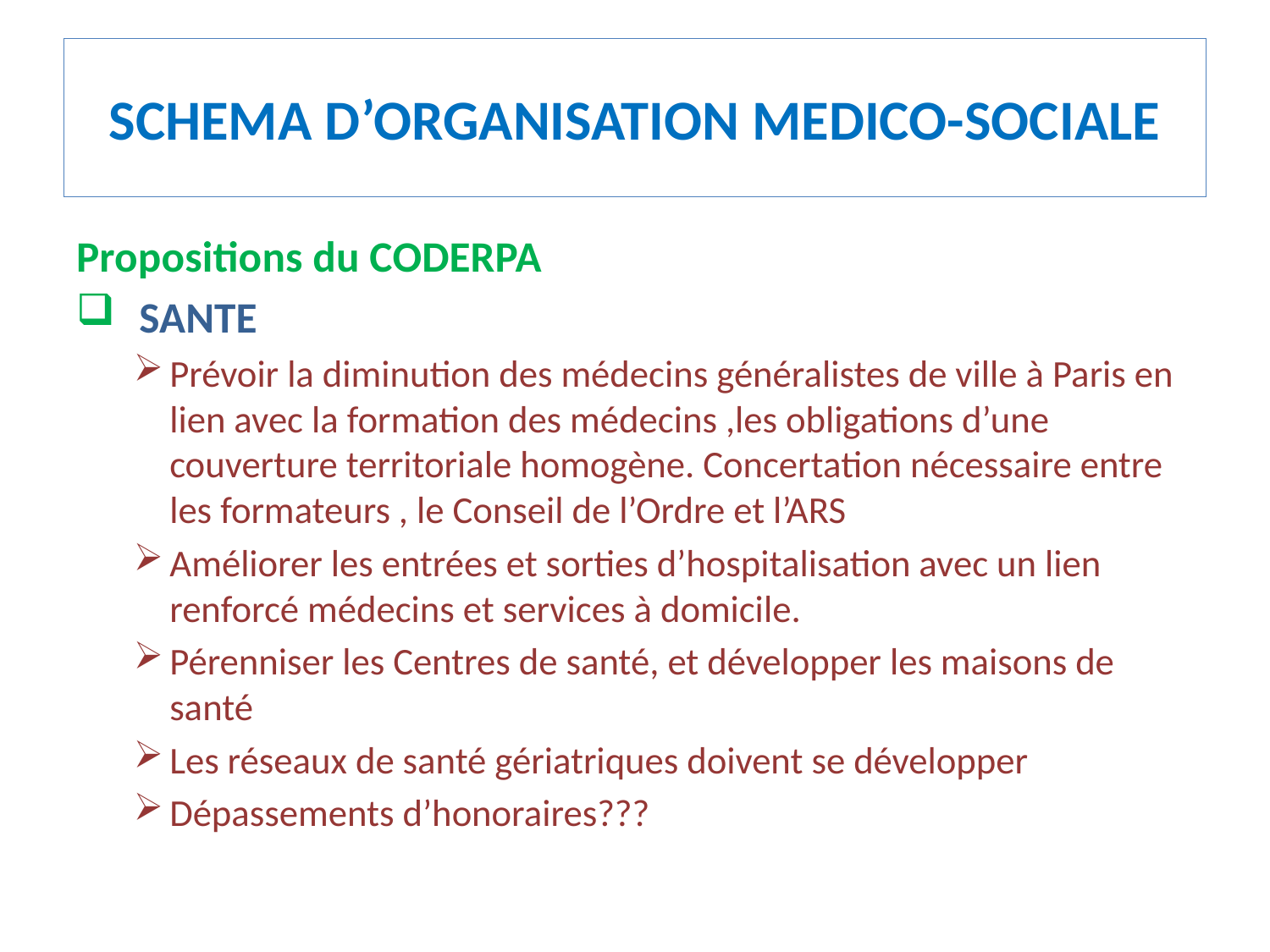

# SCHEMA D’ORGANISATION MEDICO-SOCIALE
Propositions du CODERPA
  SANTE
Prévoir la diminution des médecins généralistes de ville à Paris en lien avec la formation des médecins ,les obligations d’une couverture territoriale homogène. Concertation nécessaire entre les formateurs , le Conseil de l’Ordre et l’ARS
Améliorer les entrées et sorties d’hospitalisation avec un lien renforcé médecins et services à domicile.
Pérenniser les Centres de santé, et développer les maisons de santé
Les réseaux de santé gériatriques doivent se développer
Dépassements d’honoraires???